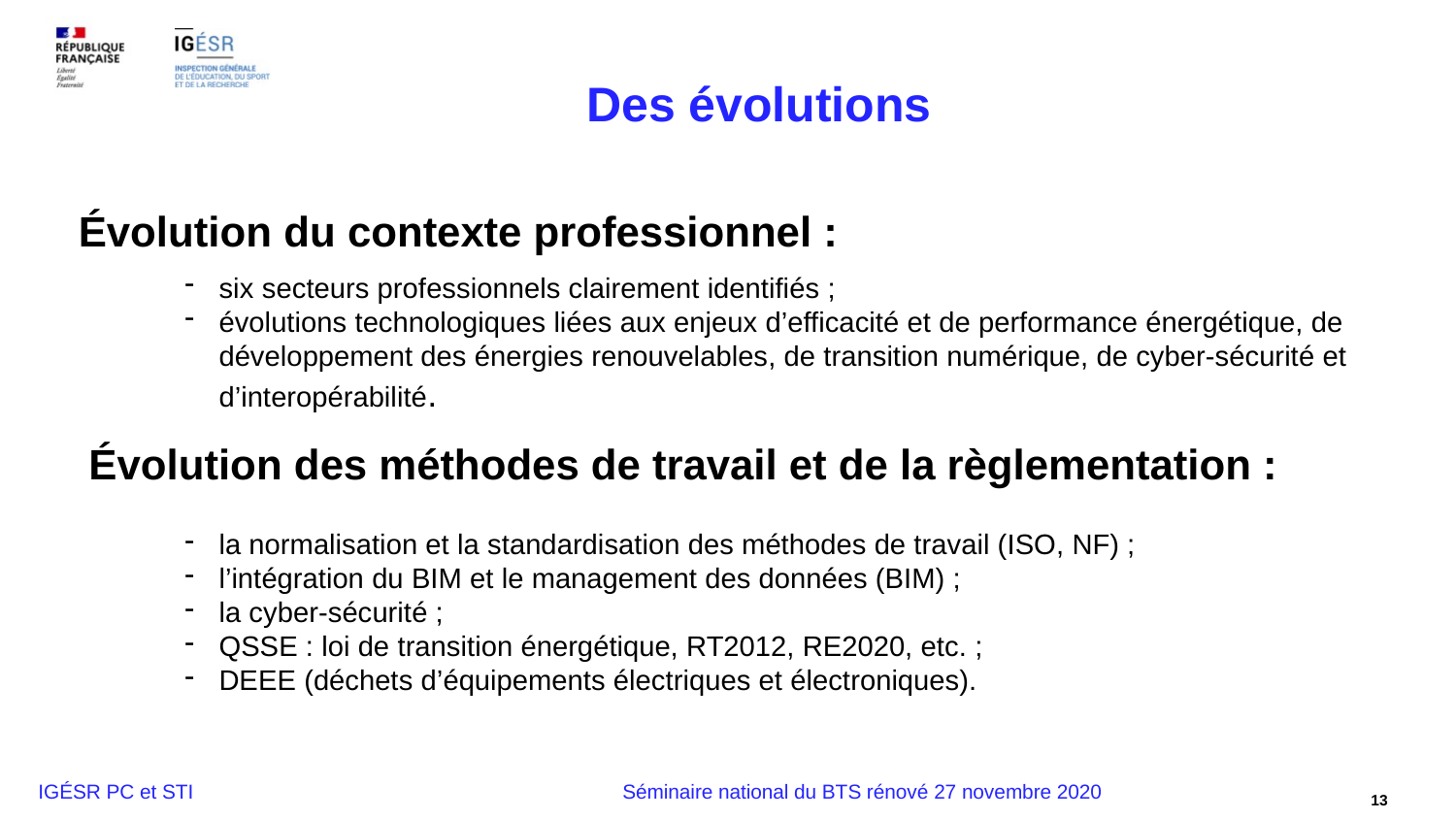

Des évolutions
Évolution du contexte professionnel :
six secteurs professionnels clairement identifiés ;
évolutions technologiques liées aux enjeux d’efficacité et de performance énergétique, de développement des énergies renouvelables, de transition numérique, de cyber-sécurité et d’interopérabilité.
Évolution des méthodes de travail et de la règlementation :
la normalisation et la standardisation des méthodes de travail (ISO, NF) ;
l’intégration du BIM et le management des données (BIM) ;
la cyber-sécurité ;
QSSE : loi de transition énergétique, RT2012, RE2020, etc. ;
DEEE (déchets d’équipements électriques et électroniques).
13